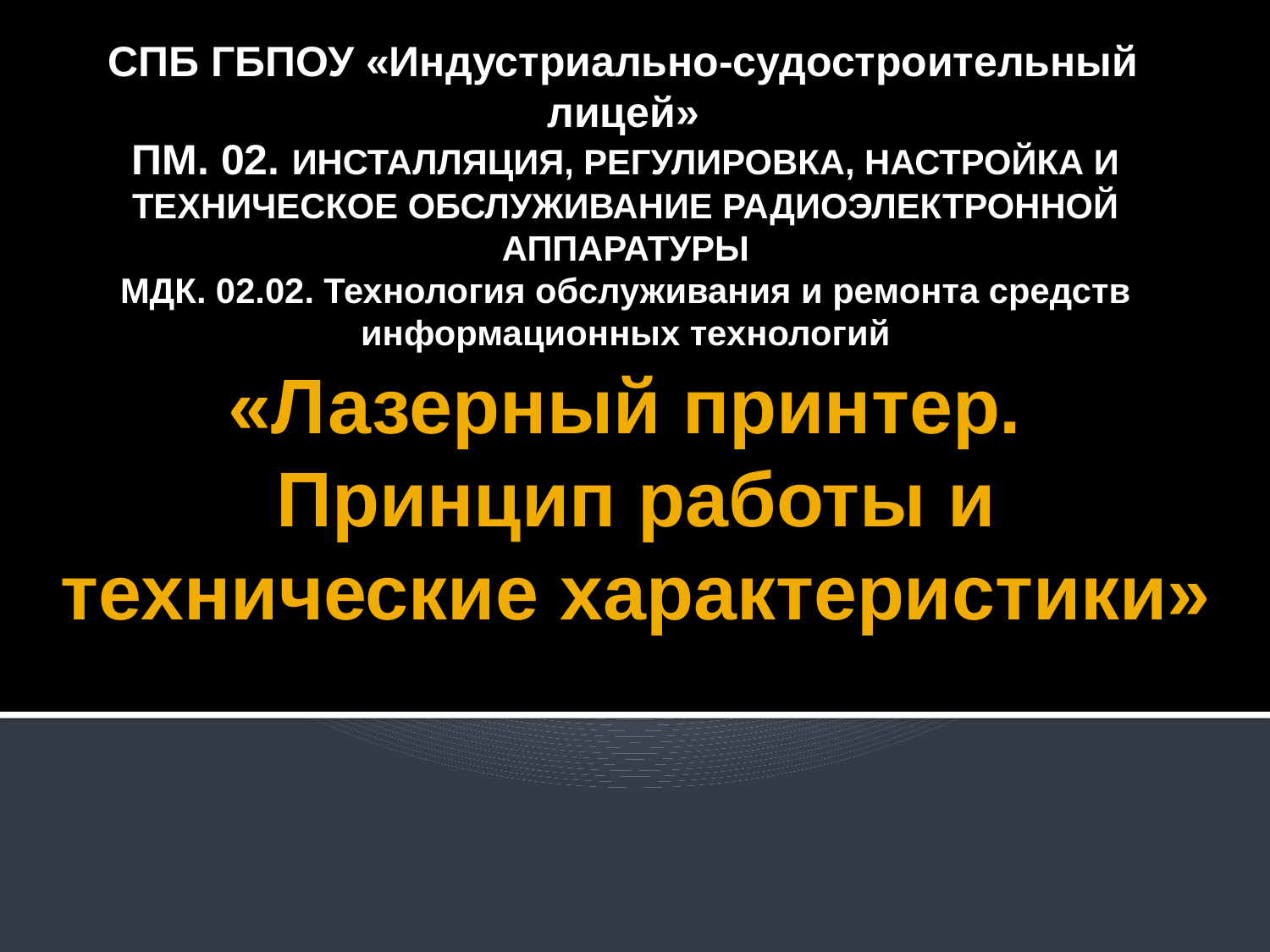

СПБ ГБПОУ «Индустриально-судостроительный лицей»

ПМ. 02. инсталляция, регулировка, настройка и техническое обслуживание радиоэлектронной аппаратуры
МДК. 02.02. Технология обслуживания и ремонта средств информационных технологий

# «Лазерный принтер. Принцип работы и технические характеристики»